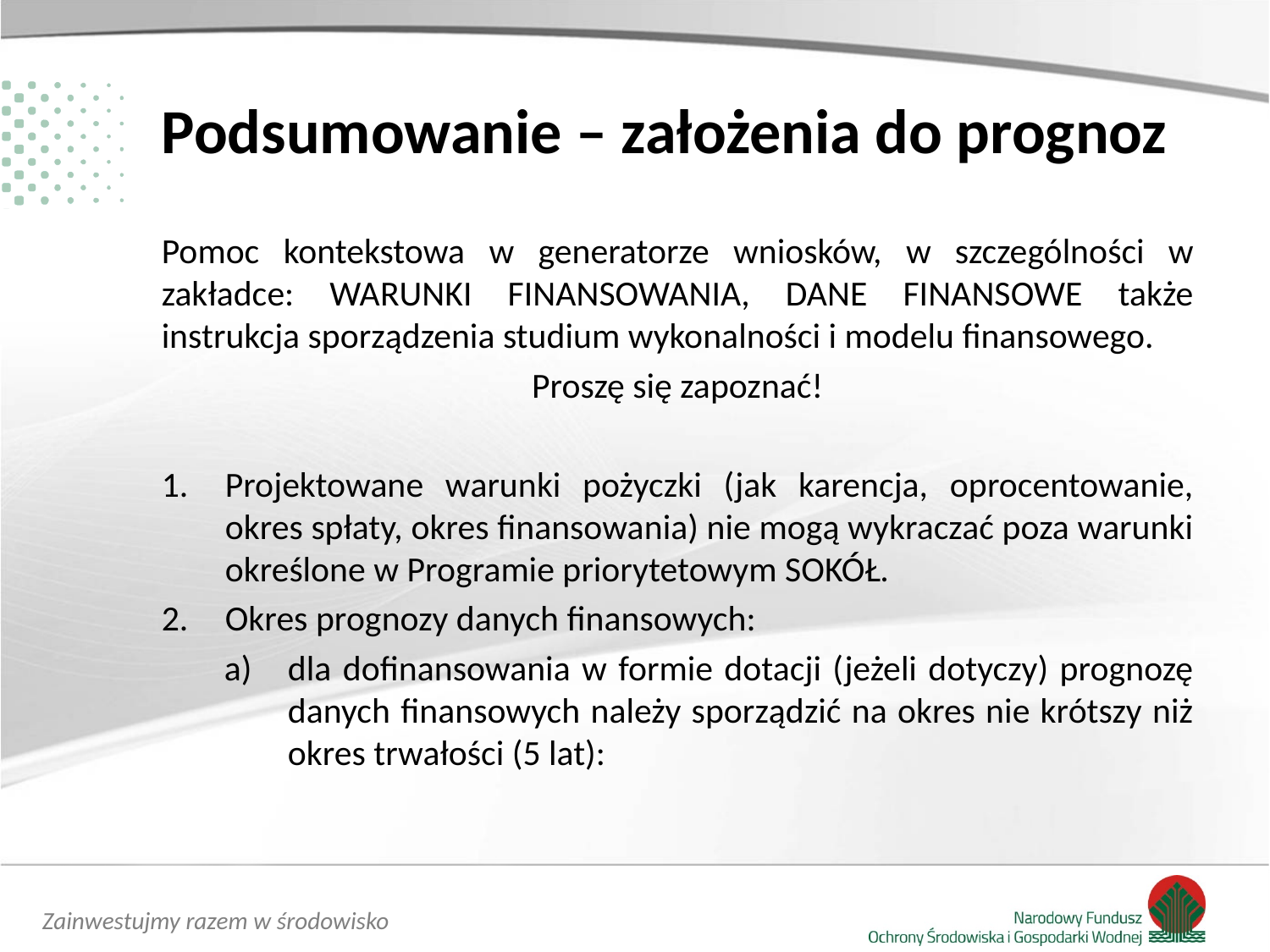

# Podsumowanie – założenia do prognoz
Pomoc kontekstowa w generatorze wniosków, w szczególności w zakładce: WARUNKI FINANSOWANIA, DANE FINANSOWE także instrukcja sporządzenia studium wykonalności i modelu finansowego.
Proszę się zapoznać!

Projektowane warunki pożyczki (jak karencja, oprocentowanie, okres spłaty, okres finansowania) nie mogą wykraczać poza warunki określone w Programie priorytetowym SOKÓŁ.
Okres prognozy danych finansowych:
dla dofinansowania w formie dotacji (jeżeli dotyczy) prognozę danych finansowych należy sporządzić na okres nie krótszy niż okres trwałości (5 lat):